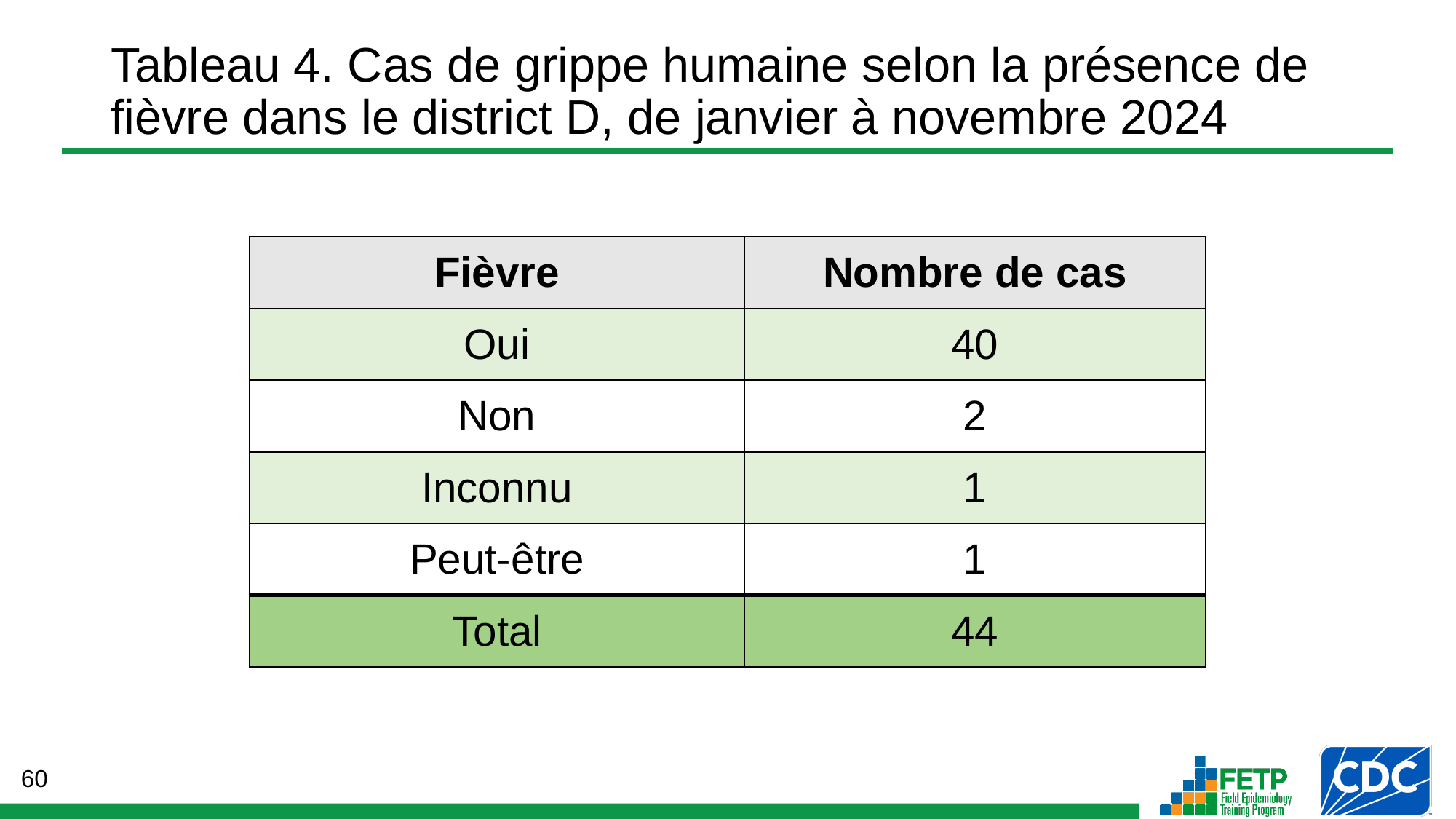

# Tableau 4. Cas de grippe humaine selon la présence de fièvre dans le district D, de janvier à novembre 2024
| Fièvre | Nombre de cas |
| --- | --- |
| Oui | 40 |
| Non | 2 |
| Inconnu | 1 |
| Peut-être | 1 |
| Total | 44 |